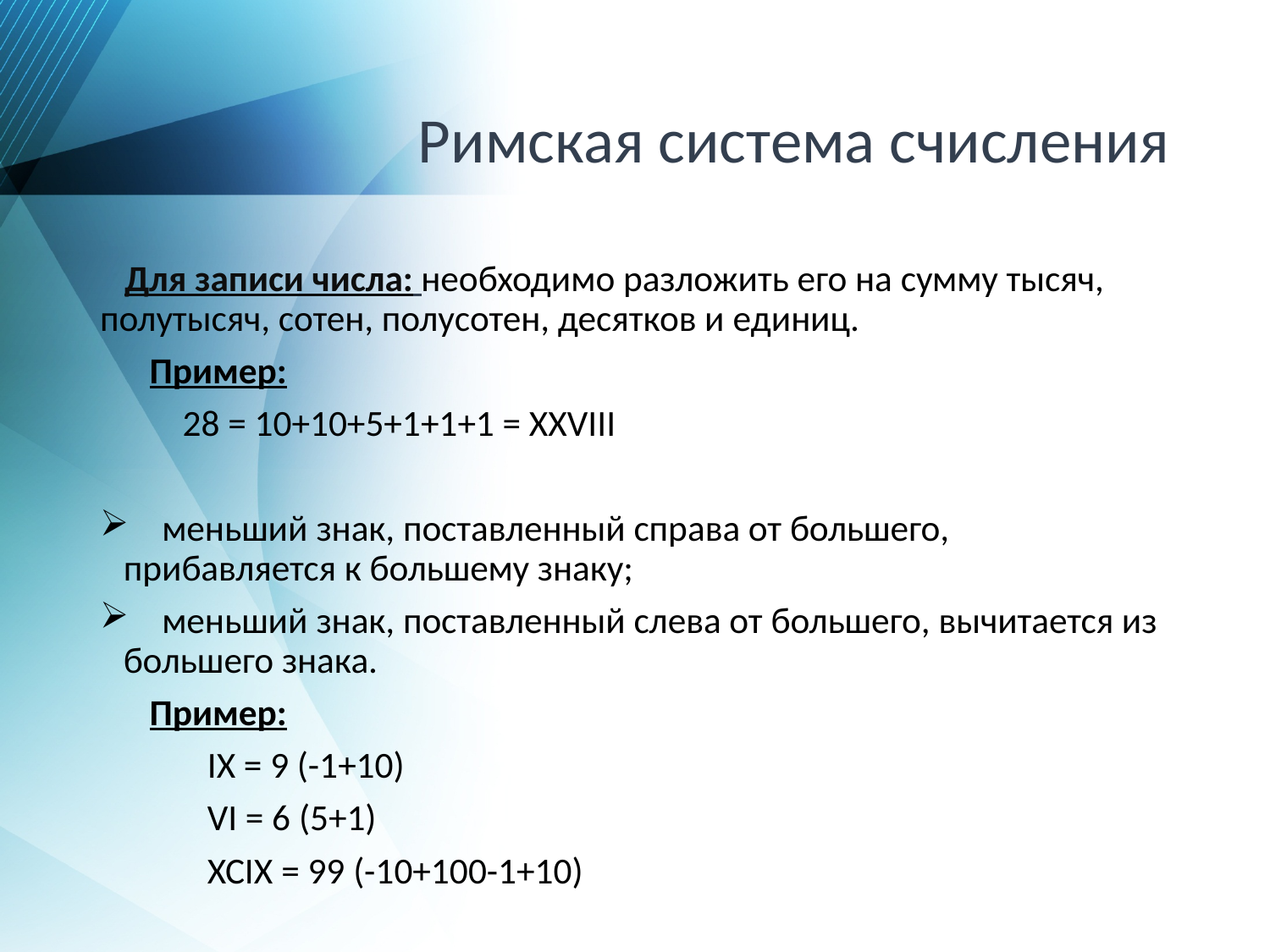

# Римская система счисления
   Для записи числа: необходимо разложить его на сумму тысяч, полутысяч, сотен, полусотен, десятков и единиц.
      Пример:
          28 = 10+10+5+1+1+1 = XXVIII

    меньший знак, поставленный справа от большего, прибавляется к большему знаку;
    меньший знак, поставленный слева от большего, вычитается из большего знака.
      Пример:
             IX = 9 (-1+10)
             VI = 6 (5+1)
             XCIX = 99 (-10+100-1+10)